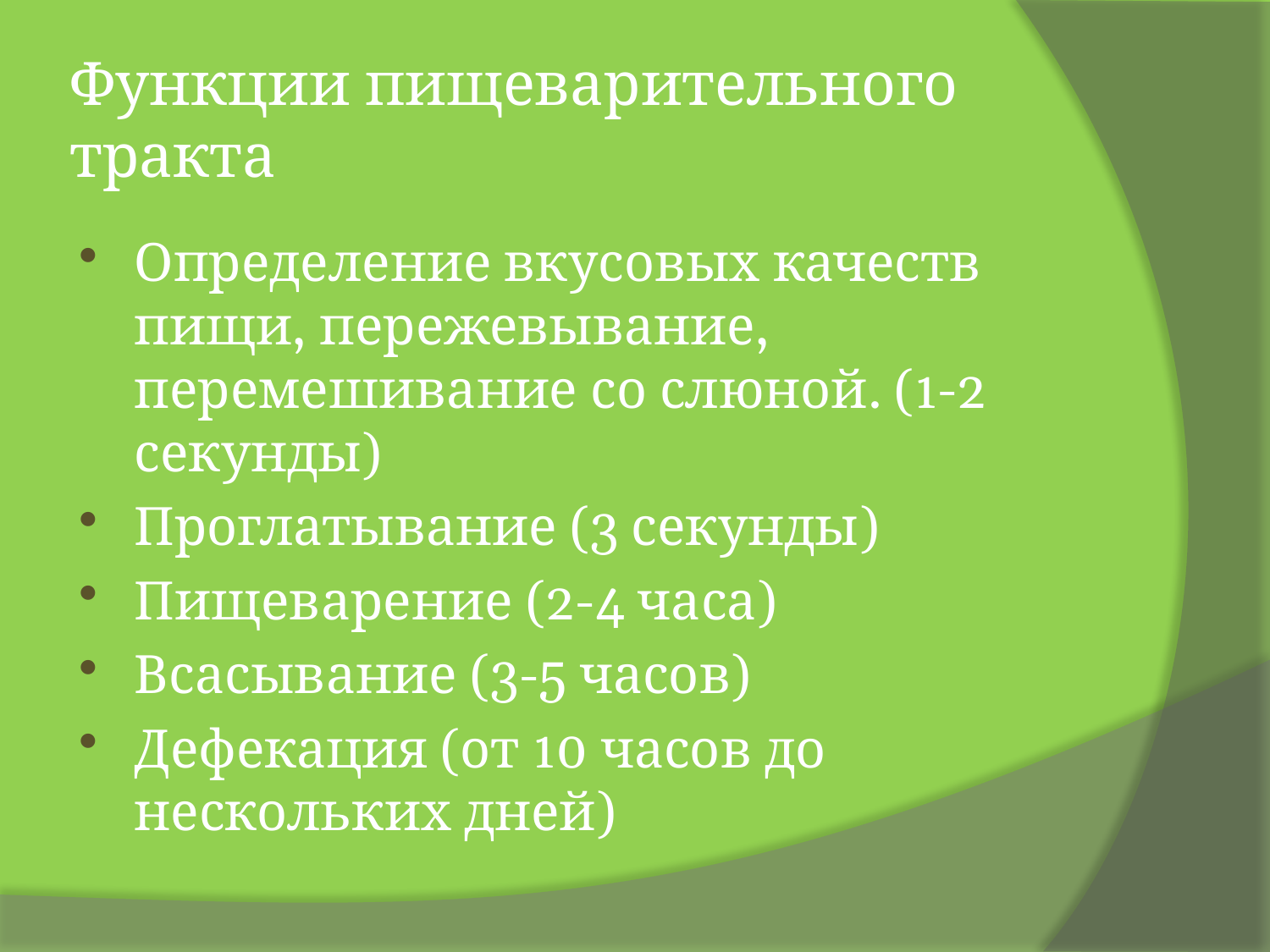

# Функции пищеварительного тракта
Определение вкусовых качеств пищи, пережевывание, перемешивание со слюной. (1-2 секунды)
Проглатывание (3 секунды)
Пищеварение (2-4 часа)
Всасывание (3-5 часов)
Дефекация (от 10 часов до нескольких дней)